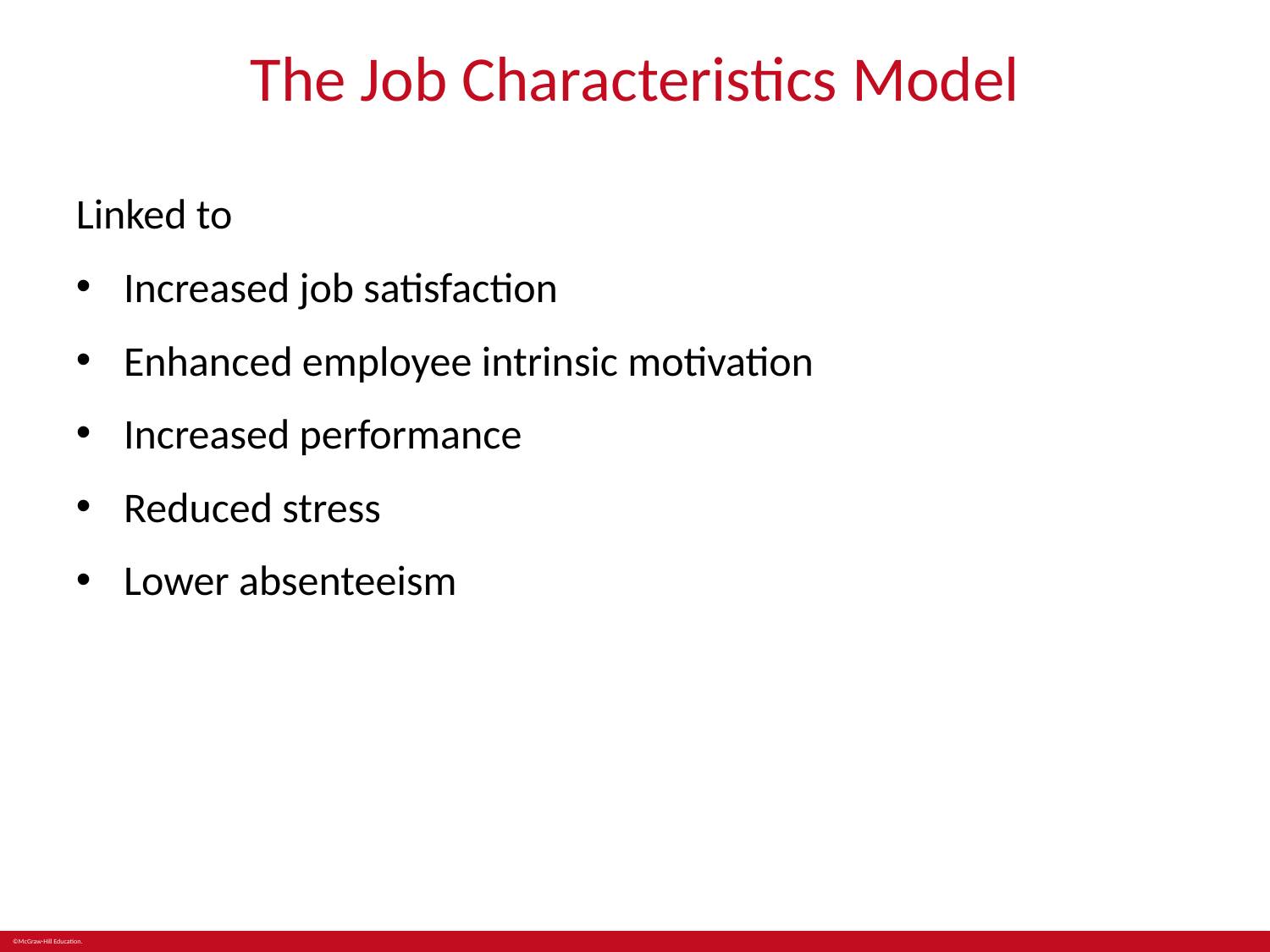

# The Job Characteristics Model
Linked to
Increased job satisfaction
Enhanced employee intrinsic motivation
Increased performance
Reduced stress
Lower absenteeism